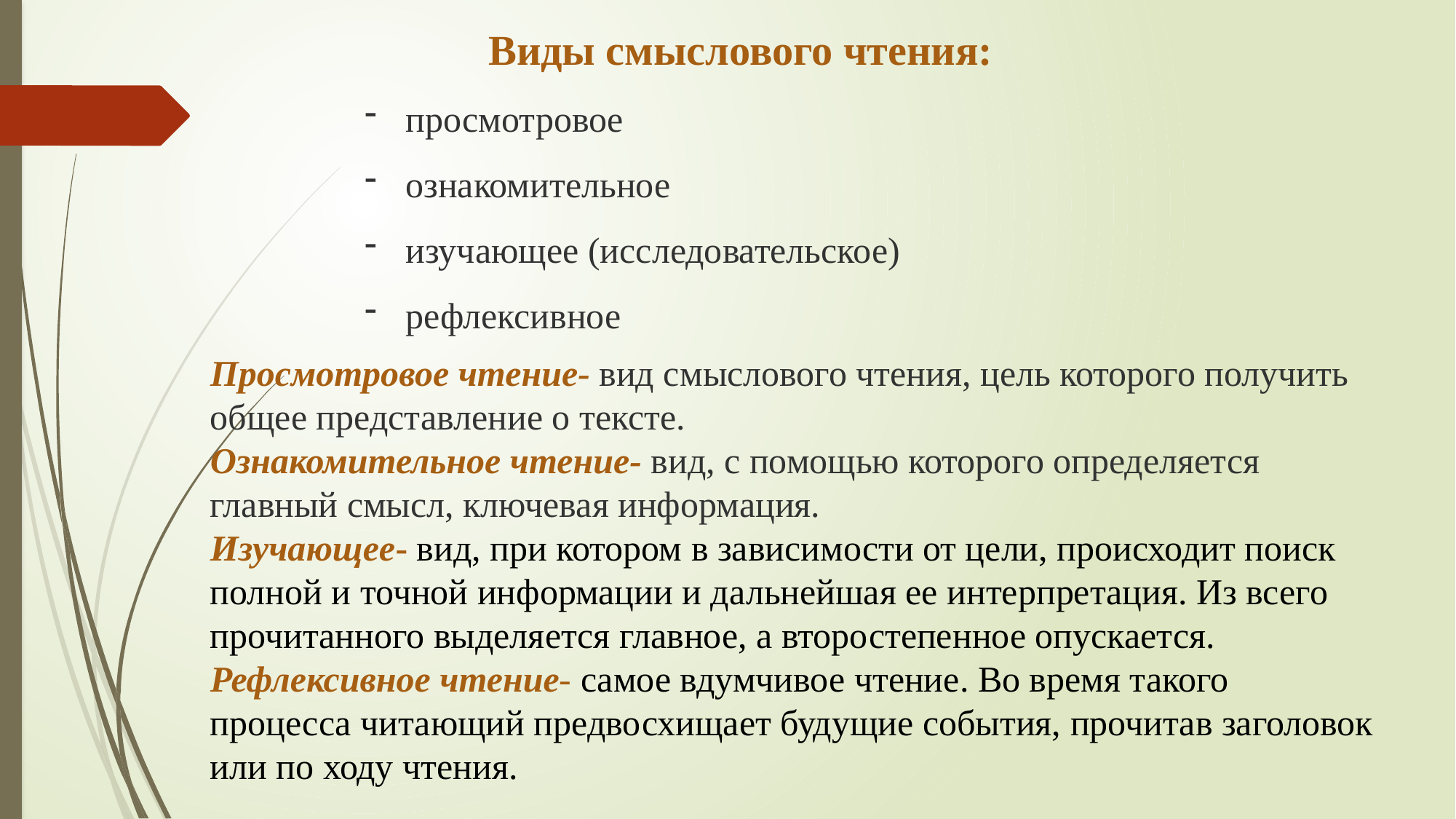

Виды смыслового чтения:
просмотровое
ознакомительное
изучающее (исследовательское)
рефлексивное
Просмотровое чтение- вид смыслового чтения, цель которого получить общее представление о тексте.
Ознакомительное чтение- вид, с помощью которого определяется главный смысл, ключевая информация.
Изучающее- вид, при котором в зависимости от цели, происходит поиск полной и точной информации и дальнейшая ее интерпретация. Из всего прочитанного выделяется главное, а второстепенное опускается.
Рефлексивное чтение- самое вдумчивое чтение. Во время такого процесса читающий предвосхищает будущие события, прочитав заголовок или по ходу чтения.